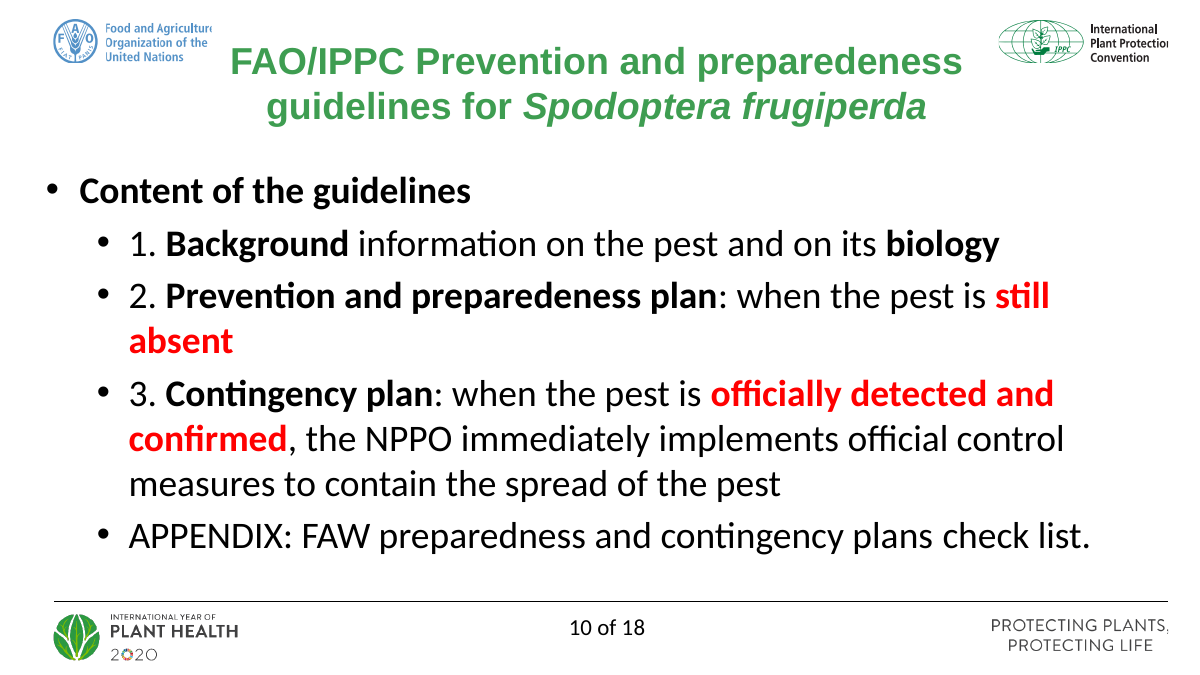

# FAO/IPPC Prevention and preparedeness guidelines for Spodoptera frugiperda
Content of the guidelines
1. Background information on the pest and on its biology
2. Prevention and preparedeness plan: when the pest is still absent
3. Contingency plan: when the pest is officially detected and confirmed, the NPPO immediately implements official control measures to contain the spread of the pest
APPENDIX: FAW preparedness and contingency plans check list.

10 of 18